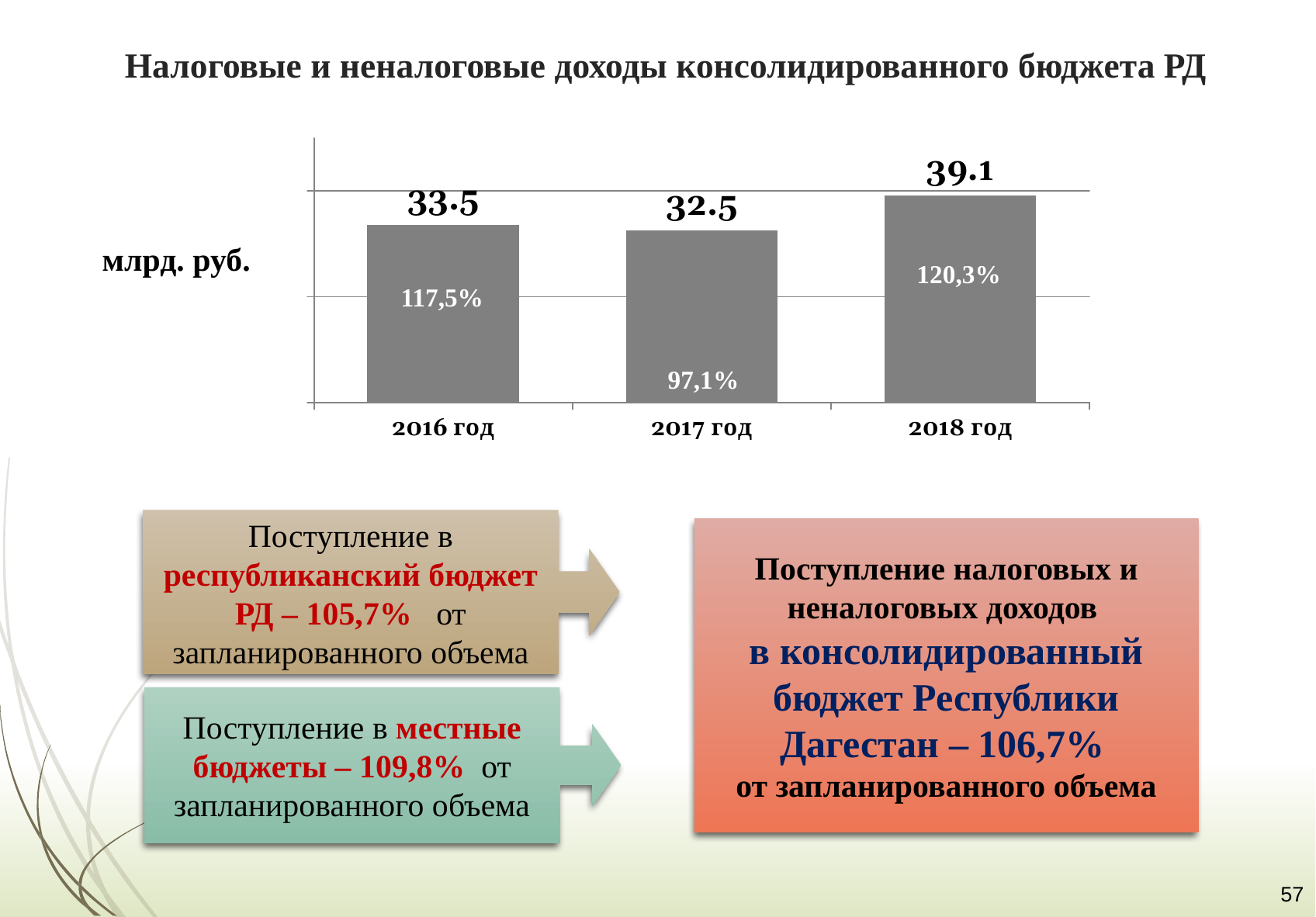

# Налоговые и неналоговые доходы консолидированного бюджета РД

### Chart

| Category | млрд. рублей |
|---|---|
| 2016 год | 33.5 |
| 2017 год | 32.5 |
| 2018 год | 39.1 |
млрд. руб.
120,3%
117,5%
97,1%
Поступление в республиканский бюджет РД – 105,7%   от запланированного объема
Поступление налоговых и неналоговых доходов
в консолидированный бюджет Республики Дагестан – 106,7%
от запланированного объема
Поступление в местные бюджеты – 109,8%  от запланированного объема
57